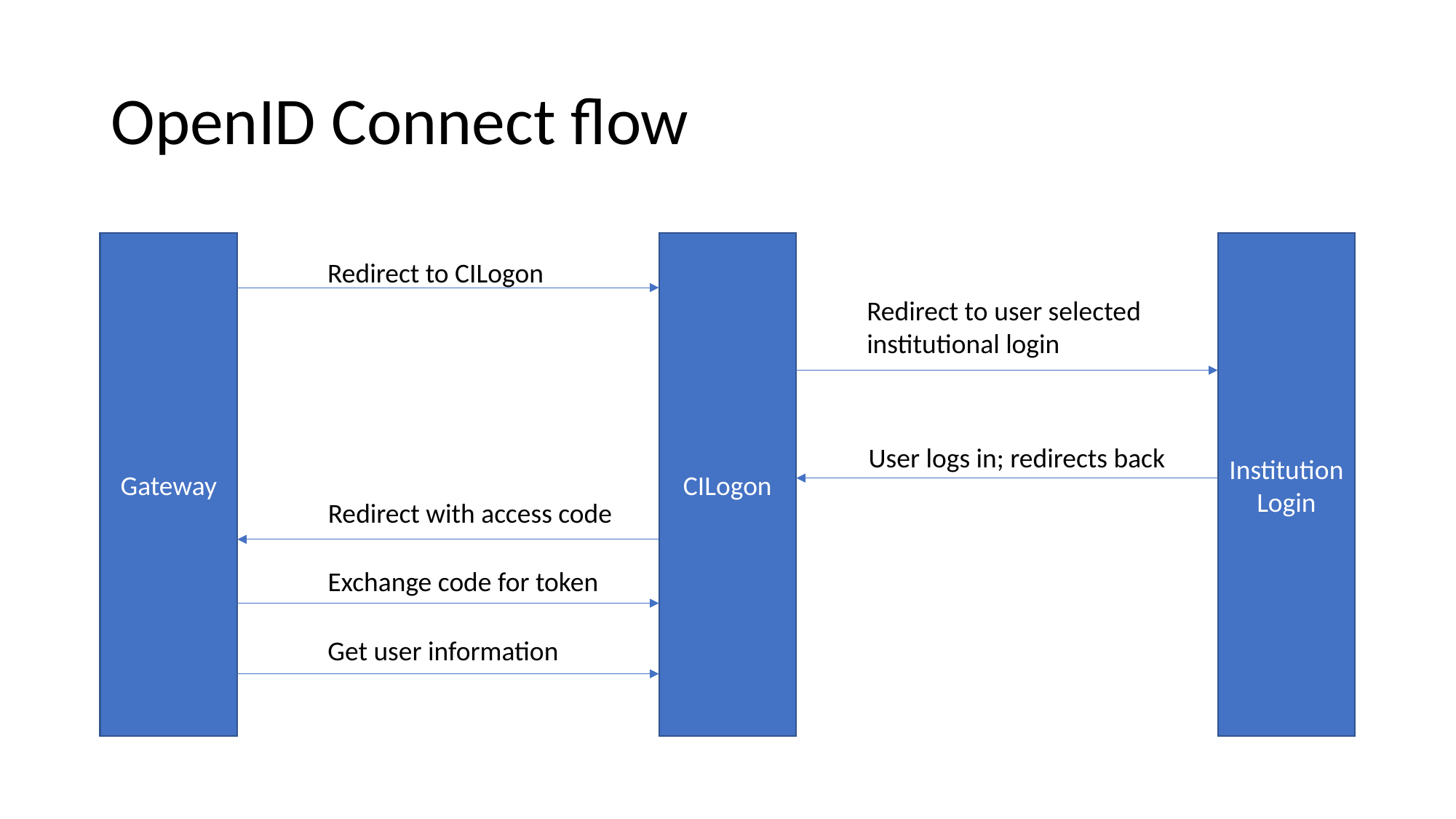

# OpenID Connect flow
Gateway
CILogon
Institution
Login
Redirect to CILogon
Redirect to user selected institutional login
User logs in; redirects back
Redirect with access code
Exchange code for token
Get user information